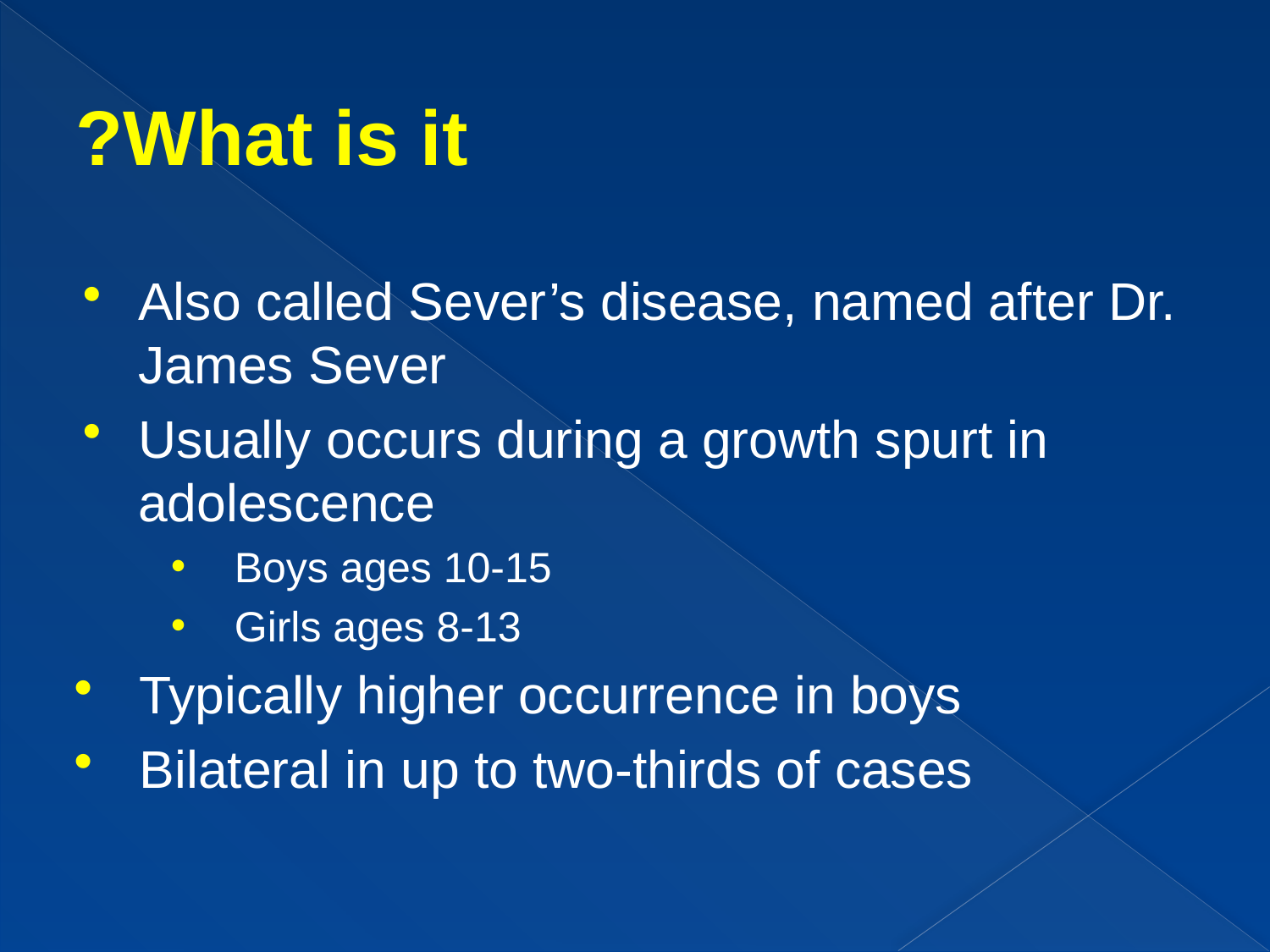

# What is it?
Also called Sever’s disease, named after Dr. James Sever
Usually occurs during a growth spurt in adolescence
Boys ages 10-15
Girls ages 8-13
Typically higher occurrence in boys
Bilateral in up to two-thirds of cases